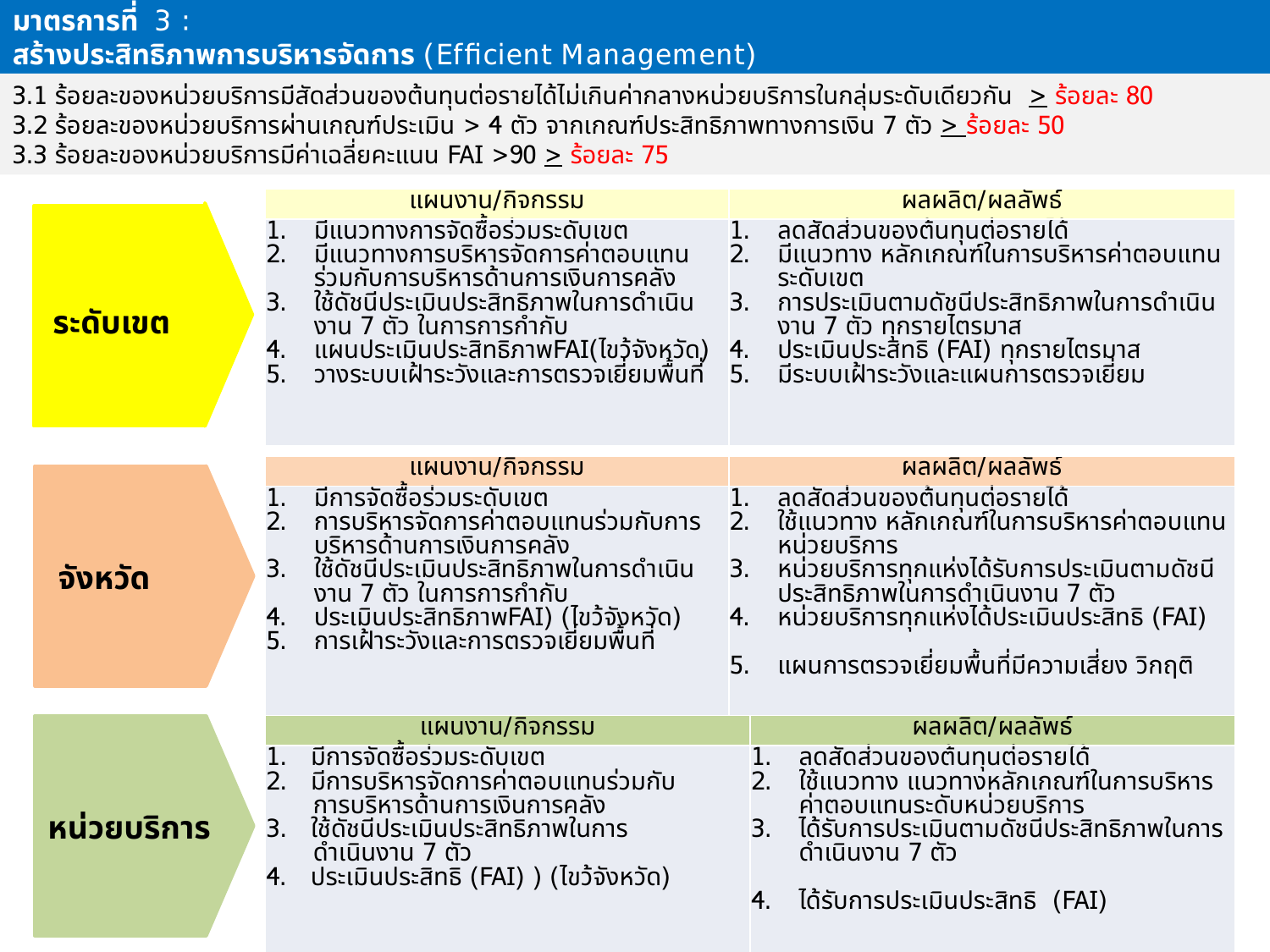

มาตรการที่  3 :
สร้างประสิทธิภาพการบริหารจัดการ (Efficient Management)

#
3.1 ร้อยละของหน่วยบริการมีสัดส่วนของต้นทุนต่อรายได้ไม่เกินค่ากลางหน่วยบริการในกลุ่มระดับเดียวกัน  > ร้อยละ 80
3.2 ร้อยละของหน่วยบริการผ่านเกณฑ์ประเมิน > 4 ตัว จากเกณฑ์ประสิทธิภาพทางการเงิน 7 ตัว > ร้อยละ 50
3.3 ร้อยละของหน่วยบริการมีค่าเฉลี่ยคะแนน FAI >90 > ร้อยละ 75
| แผนงาน/กิจกรรม | ผลผลิต/ผลลัพธ์ |
| --- | --- |
| มีแนวทางการจัดซื้อร่วมระดับเขต มีแนวทางการบริหารจัดการค่าตอบแทนร่วมกับการบริหารด้านการเงินการคลัง ใช้ดัชนีประเมินประสิทธิภาพในการดำเนินงาน 7 ตัว ในการการกำกับ แผนประเมินประสิทธิภาพFAI(ไขว้จังหวัด) วางระบบเฝ้าระวังและการตรวจเยี่ยมพื้นที่ | ลดสัดส่วนของต้นทุนต่อรายได้ มีแนวทาง หลักเกณฑ์ในการบริหารค่าตอบแทนระดับเขต การประเมินตามดัชนีประสิทธิภาพในการดำเนินงาน 7 ตัว ทุกรายไตรมาส ประเมินประสิทธิ (FAI) ทุกรายไตรมาส มีระบบเฝ้าระวังและแผนการตรวจเยี่ยม |

ระดับเขต
| แผนงาน/กิจกรรม | ผลผลิต/ผลลัพธ์ |
| --- | --- |
| มีการจัดซื้อร่วมระดับเขต การบริหารจัดการค่าตอบแทนร่วมกับการบริหารด้านการเงินการคลัง ใช้ดัชนีประเมินประสิทธิภาพในการดำเนินงาน 7 ตัว ในการการกำกับ ประเมินประสิทธิภาพFAI) (ไขว้จังหวัด) การเฝ้าระวังและการตรวจเยี่ยมพื้นที่ | ลดสัดส่วนของต้นทุนต่อรายได้ ใช้แนวทาง หลักเกณฑ์ในการบริหารค่าตอบแทนหน่วยบริการ หน่วยบริการทุกแห่งได้รับการประเมินตามดัชนีประสิทธิภาพในการดำเนินงาน 7 ตัว หน่วยบริการทุกแห่งได้ประเมินประสิทธิ (FAI) แผนการตรวจเยี่ยมพื้นที่มีความเสี่ยง วิกฤติ |

จังหวัด

| แผนงาน/กิจกรรม | ผลผลิต/ผลลัพธ์ |
| --- | --- |
| 1. มีการจัดซื้อร่วมระดับเขต 2. มีการบริหารจัดการค่าตอบแทนร่วมกับ การบริหารด้านการเงินการคลัง 3. ใช้ดัชนีประเมินประสิทธิภาพในการ ดำเนินงาน 7 ตัว 4. ประเมินประสิทธิ (FAI) ) (ไขว้จังหวัด) | ลดสัดส่วนของต้นทุนต่อรายได้ ใช้แนวทาง แนวทางหลักเกณฑ์ในการบริหารค่าตอบแทนระดับหน่วยบริการ ได้รับการประเมินตามดัชนีประสิทธิภาพในการดำเนินงาน 7 ตัว ได้รับการประเมินประสิทธิ (FAI) |

หน่วยบริการ